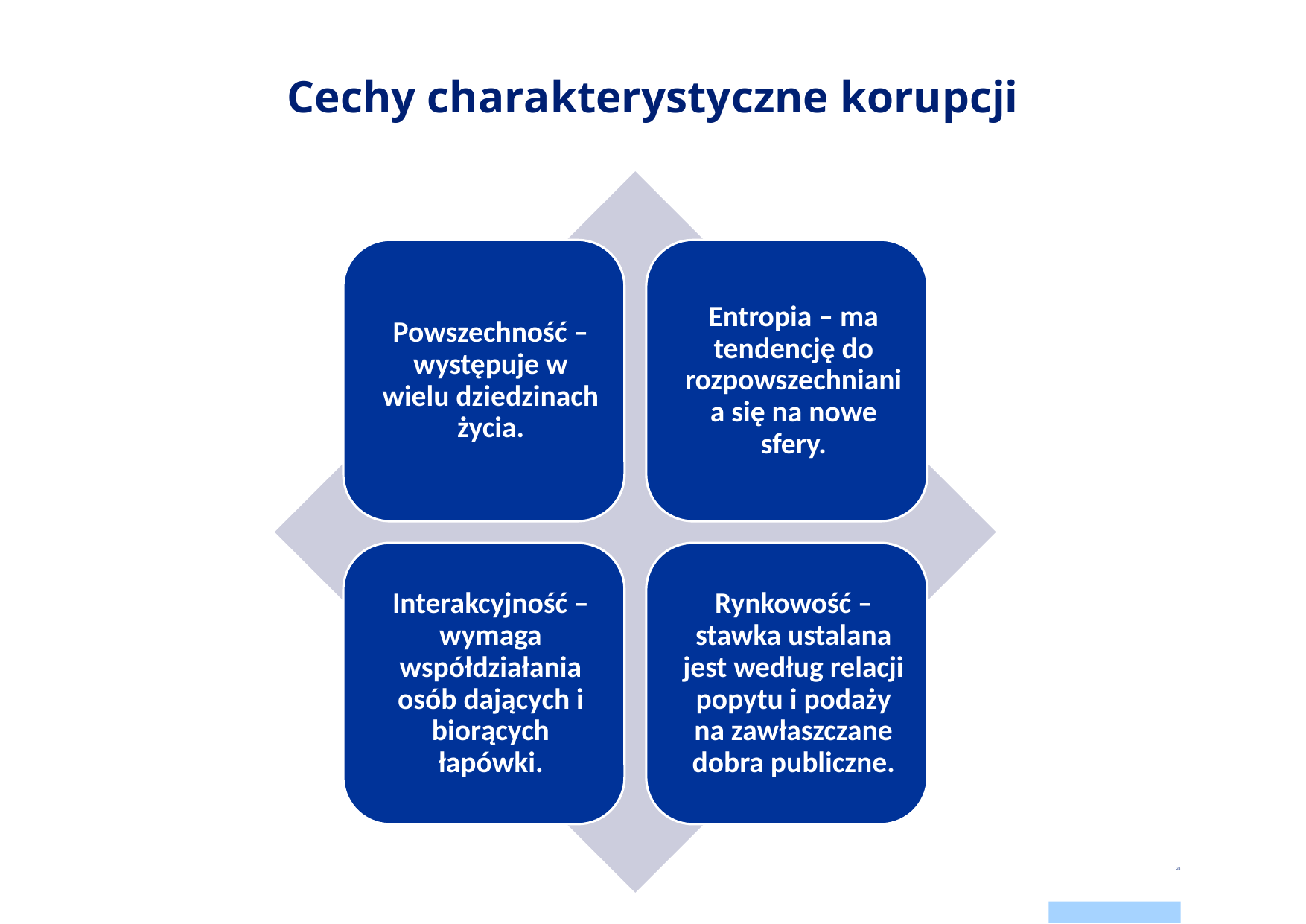

# Cechy charakterystyczne korupcji
Powszechność – występuje w wielu dziedzinach życia.
Entropia – ma tendencję do rozpowszechniania się na nowe sfery.
Interakcyjność – wymaga współdziałania osób dających i biorących łapówki.
Rynkowość – stawka ustalana jest według relacji popytu i podaży na zawłaszczane dobra publiczne.
24